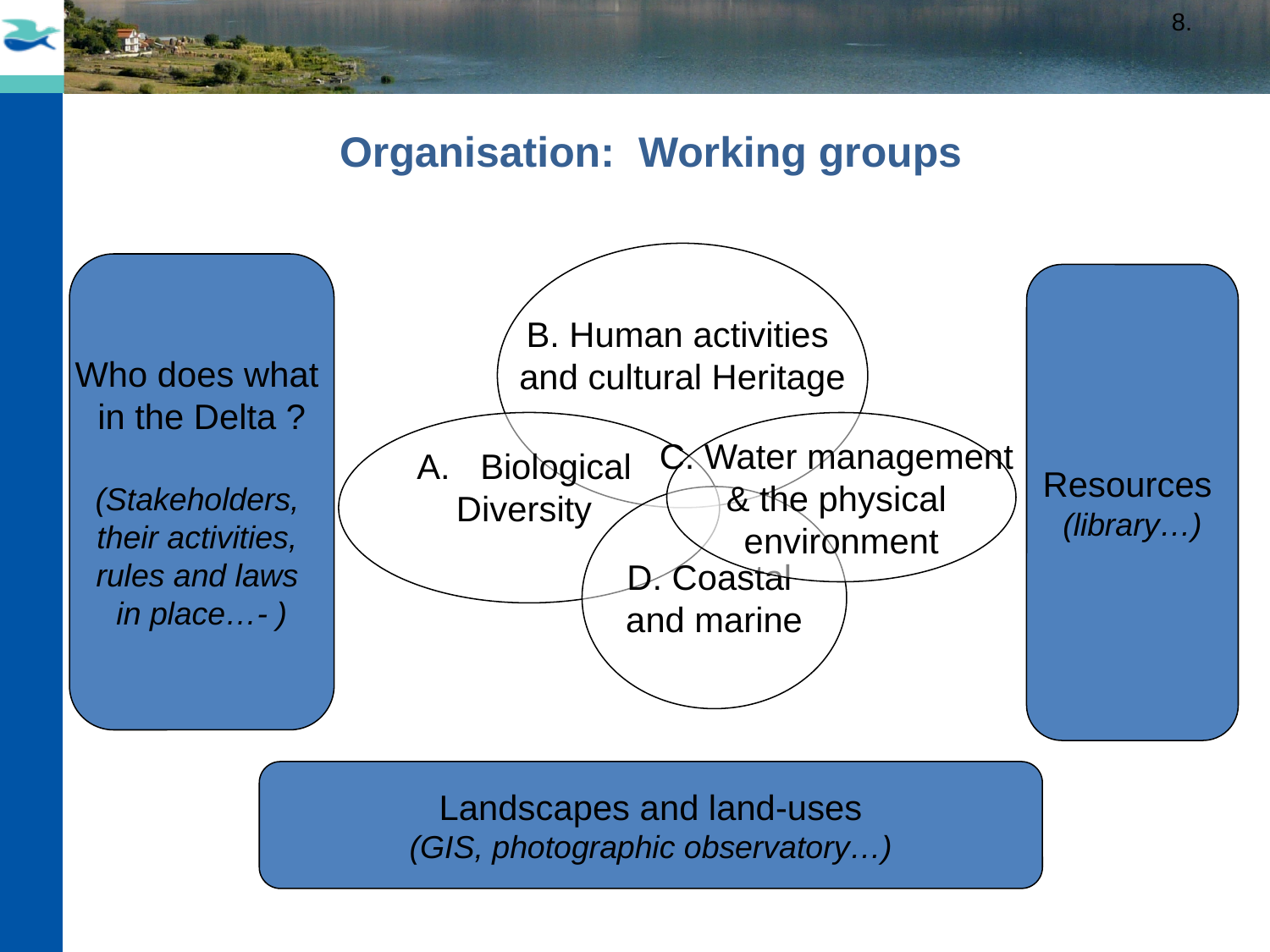

8.
Organisation:  Working groups
B. Human activities
and cultural Heritage

Who does what
in the Delta ?

(Stakeholders,
their activities,
rules and laws
in place…- )
Resources
(library…)

Biological
Diversity

C. Water management
& the physical
environment
D. Coastal
and marine
Landscapes and land-uses
(GIS, photographic observatory…)